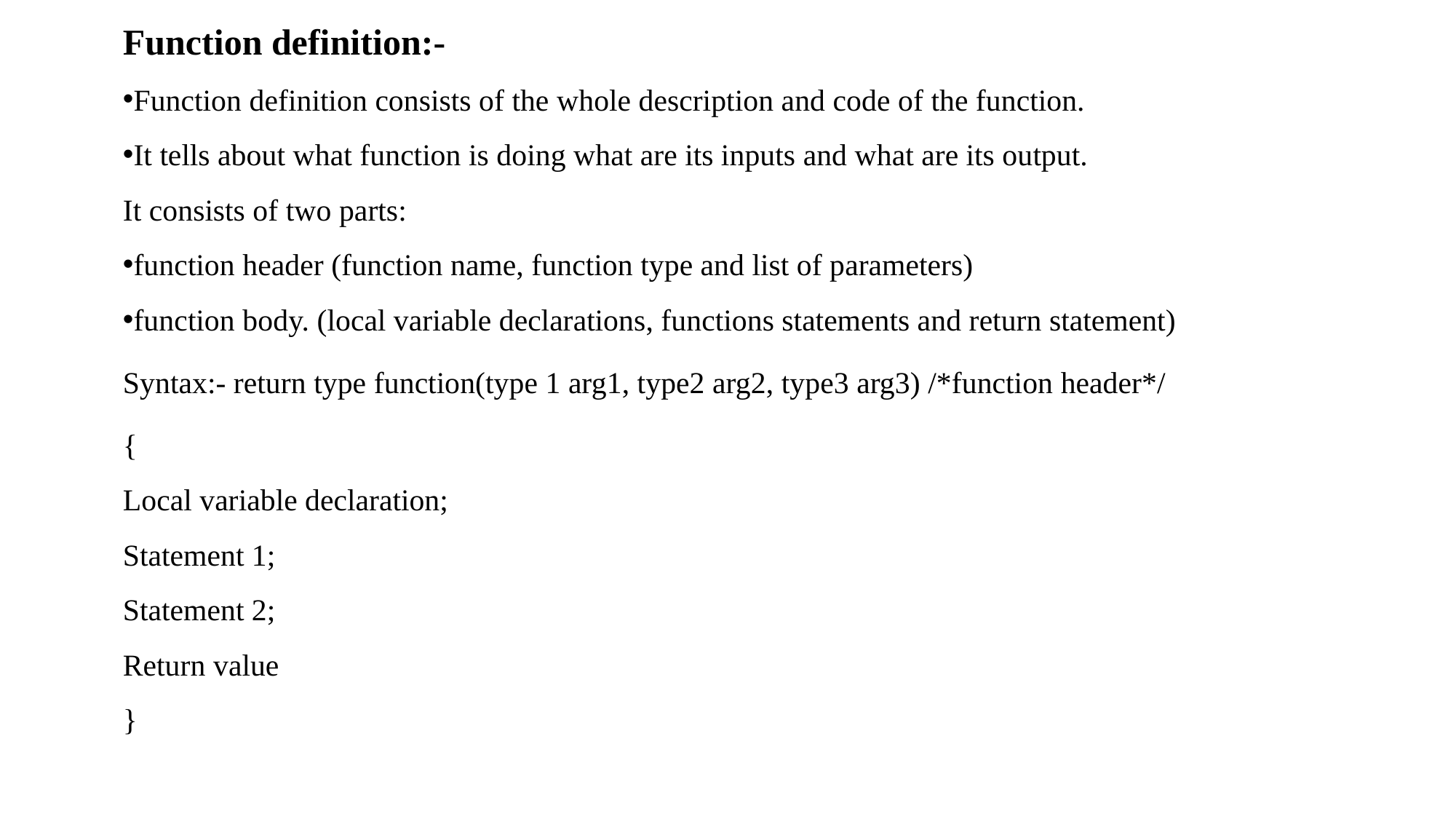

Function definition:-
Function definition consists of the whole description and code of the function.
It tells about what function is doing what are its inputs and what are its output.
It consists of two parts:
function header (function name, function type and list of parameters)
function body. (local variable declarations, functions statements and return statement)
Syntax:- return type function(type 1 arg1, type2 arg2, type3 arg3) /*function header*/
{
Local variable declaration;
Statement 1;
Statement 2;
Return value
}